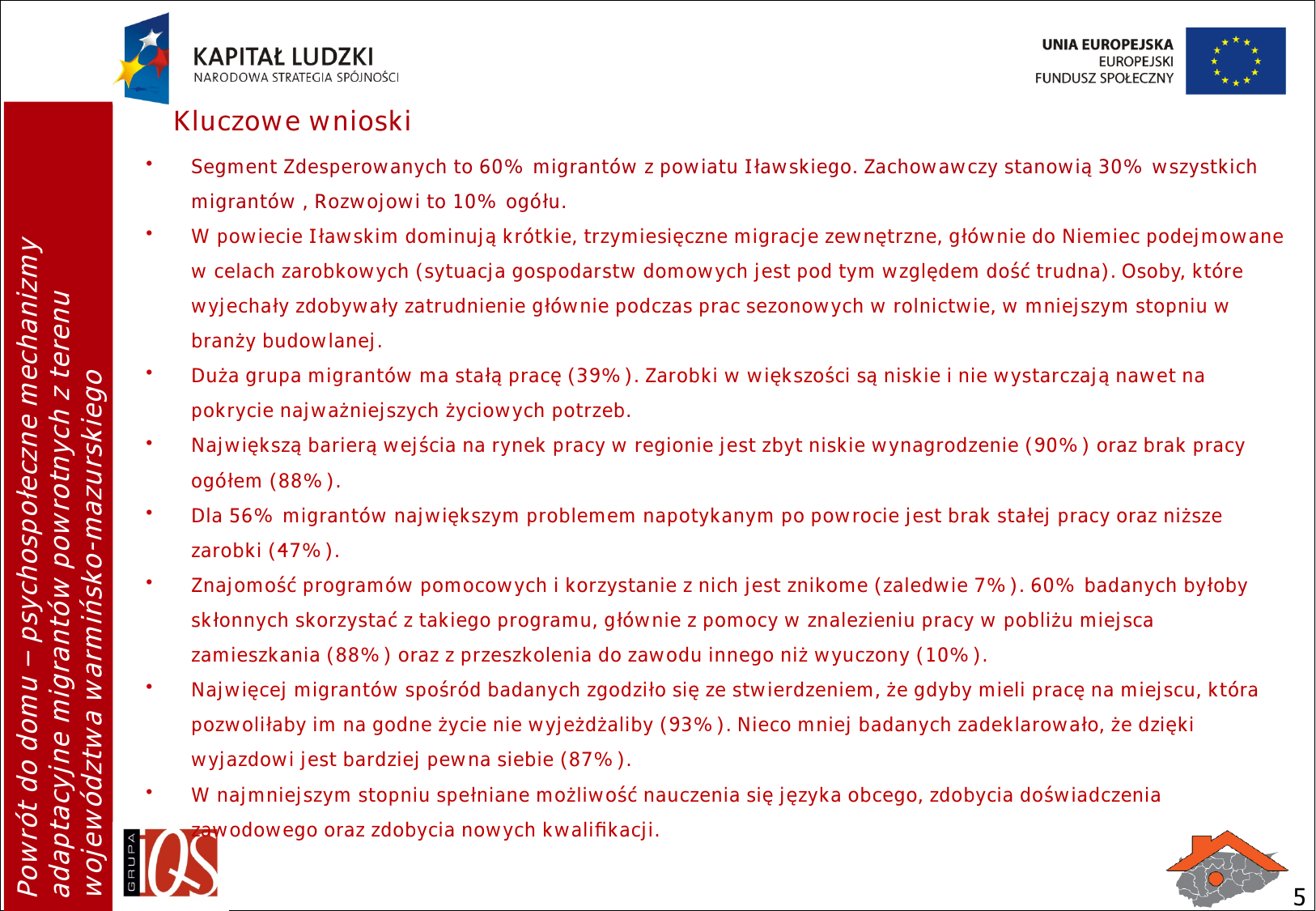

Kluczowe wnioski
Segment Zdesperowanych to 60% migrantów z powiatu Iławskiego. Zachowawczy stanowią 30% wszystkich migrantów , Rozwojowi to 10% ogółu.
W powiecie Iławskim dominują krótkie, trzymiesięczne migracje zewnętrzne, głównie do Niemiec podejmowane w celach zarobkowych (sytuacja gospodarstw domowych jest pod tym względem dość trudna). Osoby, które wyjechały zdobywały zatrudnienie głównie podczas prac sezonowych w rolnictwie, w mniejszym stopniu w branży budowlanej.
Duża grupa migrantów ma stałą pracę (39%). Zarobki w większości są niskie i nie wystarczają nawet na pokrycie najważniejszych życiowych potrzeb.
Największą barierą wejścia na rynek pracy w regionie jest zbyt niskie wynagrodzenie (90%) oraz brak pracy ogółem (88%).
Dla 56% migrantów największym problemem napotykanym po powrocie jest brak stałej pracy oraz niższe zarobki (47%).
Znajomość programów pomocowych i korzystanie z nich jest znikome (zaledwie 7%). 60% badanych byłoby skłonnych skorzystać z takiego programu, głównie z pomocy w znalezieniu pracy w pobliżu miejsca zamieszkania (88%) oraz z przeszkolenia do zawodu innego niż wyuczony (10%).
Najwięcej migrantów spośród badanych zgodziło się ze stwierdzeniem, że gdyby mieli pracę na miejscu, która pozwoliłaby im na godne życie nie wyjeżdżaliby (93%). Nieco mniej badanych zadeklarowało, że dzięki wyjazdowi jest bardziej pewna siebie (87%).
W najmniejszym stopniu spełniane możliwość nauczenia się języka obcego, zdobycia doświadczenia zawodowego oraz zdobycia nowych kwalifikacji.
5